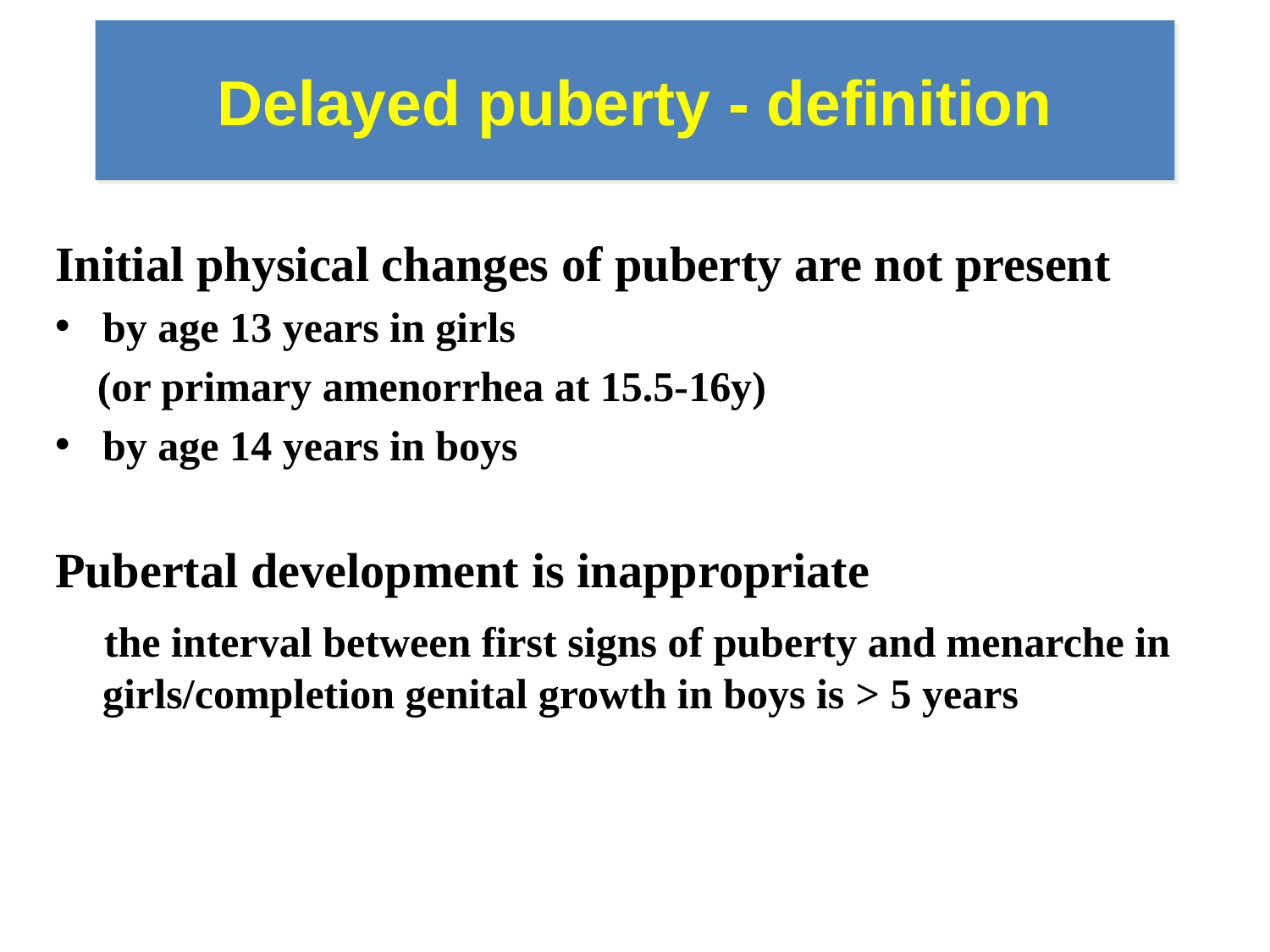

# Delayed puberty - definition
Initial physical changes of puberty are not present
by age 13 years in girls
    (or primary amenorrhea at 15.5-16y)
by age 14 years in boys

Pubertal development is inappropriate
    the interval between first signs of puberty and menarche in girls/completion genital growth in boys is > 5 years